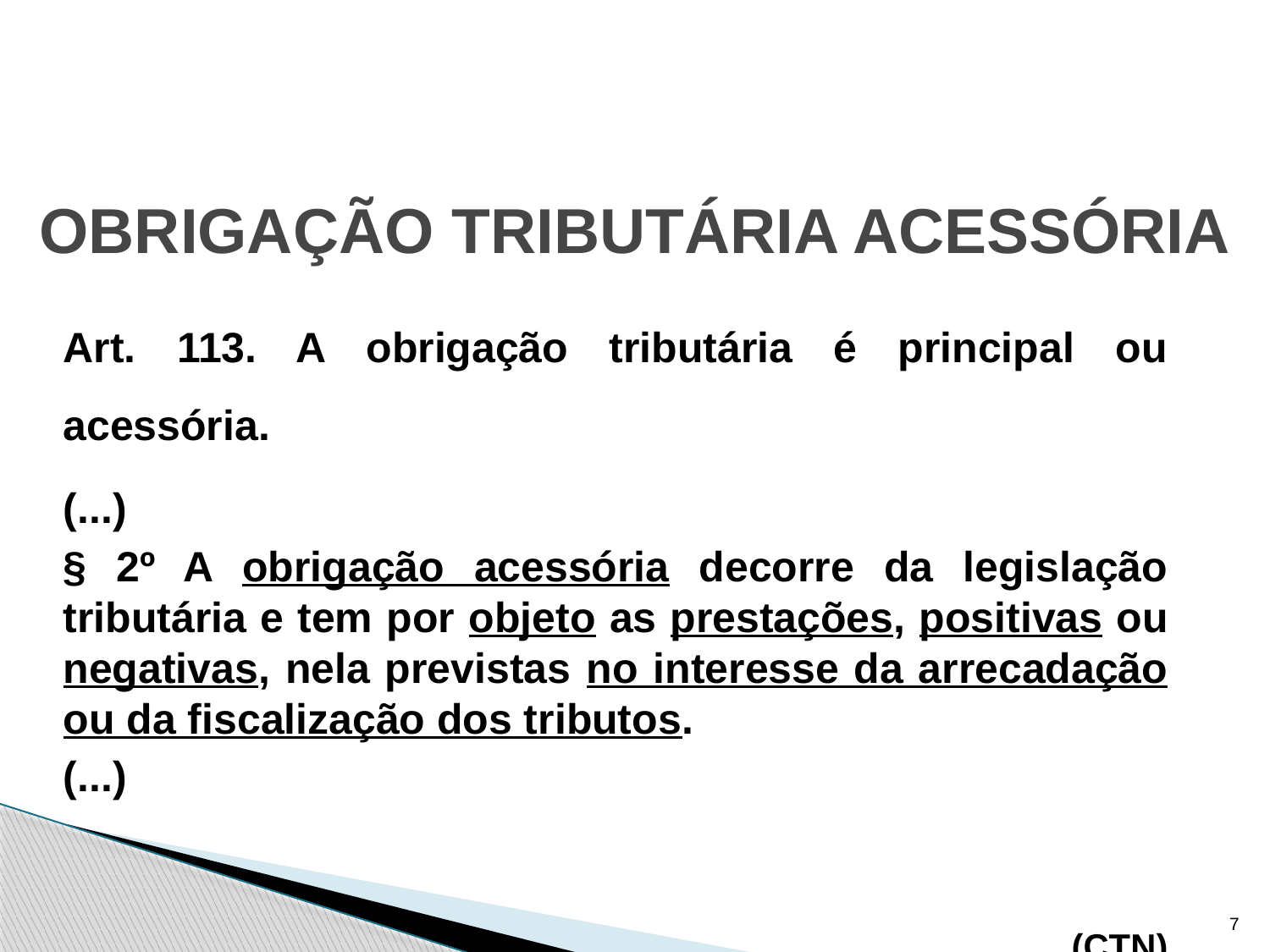

# OBRIGAÇÃO TRIBUTÁRIA ACESSÓRIA
	Art. 113. A obrigação tributária é principal ou acessória.
  	(...)
	§ 2º A obrigação acessória decorre da legislação tributária e tem por objeto as prestações, positivas ou negativas, nela previstas no interesse da arrecadação ou da fiscalização dos tributos.
	(...)

(CTN)

7